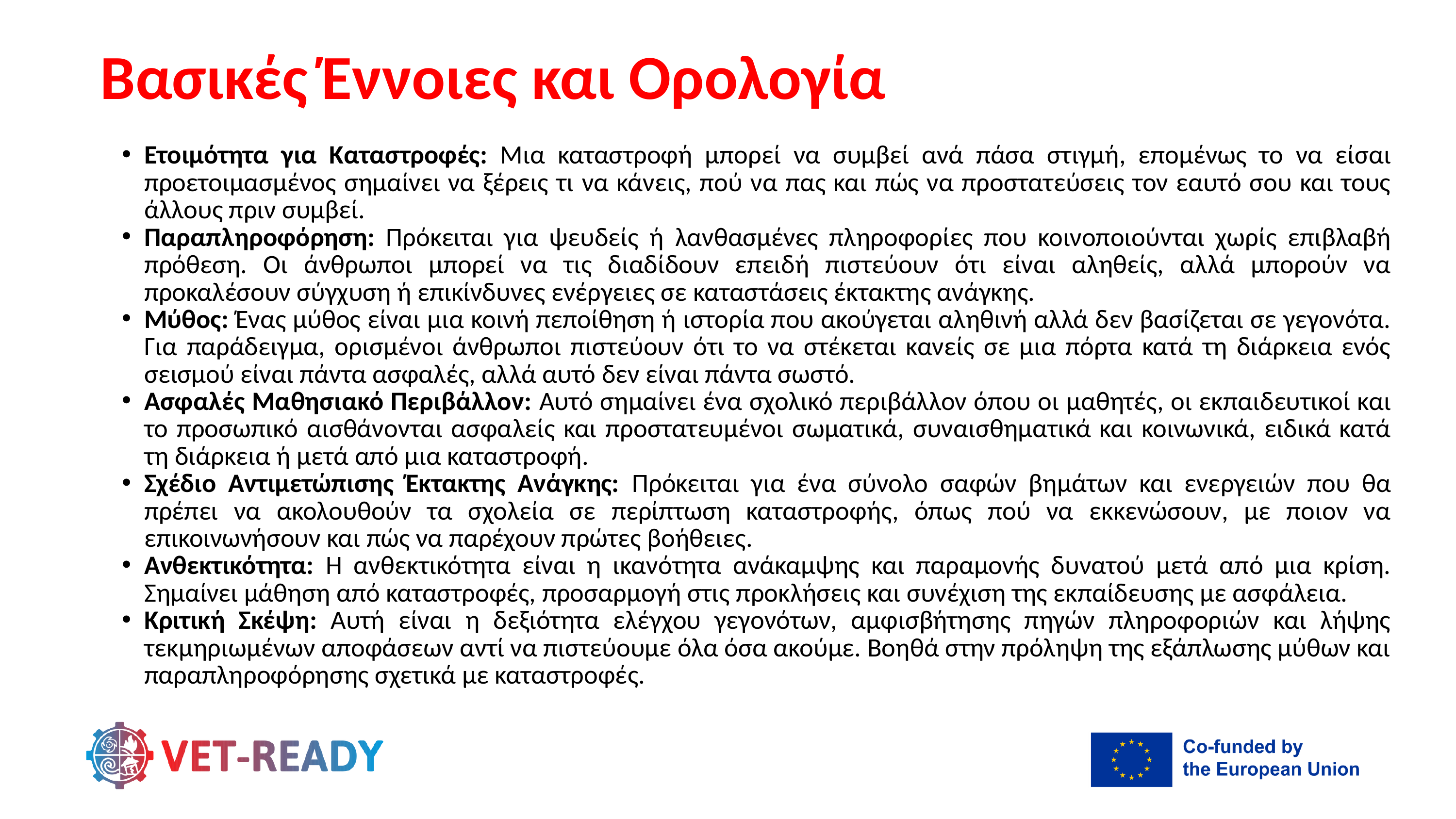

Βασικές Έννοιες και Ορολογία
Ετοιμότητα για Καταστροφές: Μια καταστροφή μπορεί να συμβεί ανά πάσα στιγμή, επομένως το να είσαι προετοιμασμένος σημαίνει να ξέρεις τι να κάνεις, πού να πας και πώς να προστατεύσεις τον εαυτό σου και τους άλλους πριν συμβεί.
Παραπληροφόρηση: Πρόκειται για ψευδείς ή λανθασμένες πληροφορίες που κοινοποιούνται χωρίς επιβλαβή πρόθεση. Οι άνθρωποι μπορεί να τις διαδίδουν επειδή πιστεύουν ότι είναι αληθείς, αλλά μπορούν να προκαλέσουν σύγχυση ή επικίνδυνες ενέργειες σε καταστάσεις έκτακτης ανάγκης.
Μύθος: Ένας μύθος είναι μια κοινή πεποίθηση ή ιστορία που ακούγεται αληθινή αλλά δεν βασίζεται σε γεγονότα. Για παράδειγμα, ορισμένοι άνθρωποι πιστεύουν ότι το να στέκεται κανείς σε μια πόρτα κατά τη διάρκεια ενός σεισμού είναι πάντα ασφαλές, αλλά αυτό δεν είναι πάντα σωστό.
Ασφαλές Μαθησιακό Περιβάλλον: Αυτό σημαίνει ένα σχολικό περιβάλλον όπου οι μαθητές, οι εκπαιδευτικοί και το προσωπικό αισθάνονται ασφαλείς και προστατευμένοι σωματικά, συναισθηματικά και κοινωνικά, ειδικά κατά τη διάρκεια ή μετά από μια καταστροφή.
Σχέδιο Αντιμετώπισης Έκτακτης Ανάγκης: Πρόκειται για ένα σύνολο σαφών βημάτων και ενεργειών που θα πρέπει να ακολουθούν τα σχολεία σε περίπτωση καταστροφής, όπως πού να εκκενώσουν, με ποιον να επικοινωνήσουν και πώς να παρέχουν πρώτες βοήθειες.
Ανθεκτικότητα: Η ανθεκτικότητα είναι η ικανότητα ανάκαμψης και παραμονής δυνατού μετά από μια κρίση. Σημαίνει μάθηση από καταστροφές, προσαρμογή στις προκλήσεις και συνέχιση της εκπαίδευσης με ασφάλεια.
Κριτική Σκέψη: Αυτή είναι η δεξιότητα ελέγχου γεγονότων, αμφισβήτησης πηγών πληροφοριών και λήψης τεκμηριωμένων αποφάσεων αντί να πιστεύουμε όλα όσα ακούμε. Βοηθά στην πρόληψη της εξάπλωσης μύθων και παραπληροφόρησης σχετικά με καταστροφές.